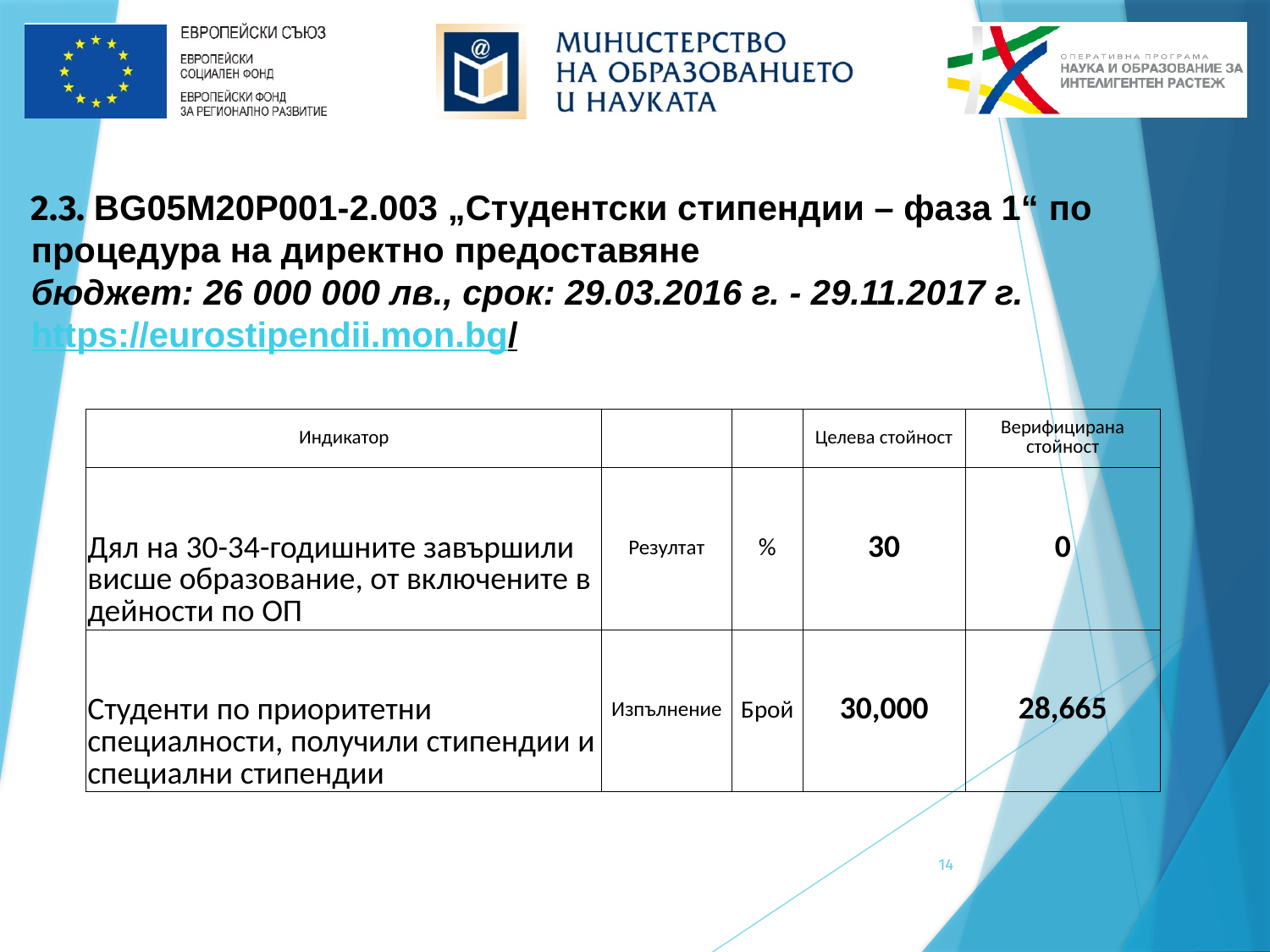

2.3. BG05M20P001-2.003 „Студентски стипендии – фаза 1“ по процедура на директно предоставяне
бюджет: 26 000 000 лв., срок: 29.03.2016 г. - 29.11.2017 г.
https://eurostipendii.mon.bg/

| Индикатор |  |  | Целева стойност | Верифицирана стойност |
| --- | --- | --- | --- | --- |
| Дял на 30-34-годишните завършили висше образование, от включените в дейности по ОП | Резултат | % | 30 | 0 |
| Студенти по приоритетни специалности, получили стипендии и специални стипендии | Изпълнение | Брой | 30,000 | 28,665 |
14